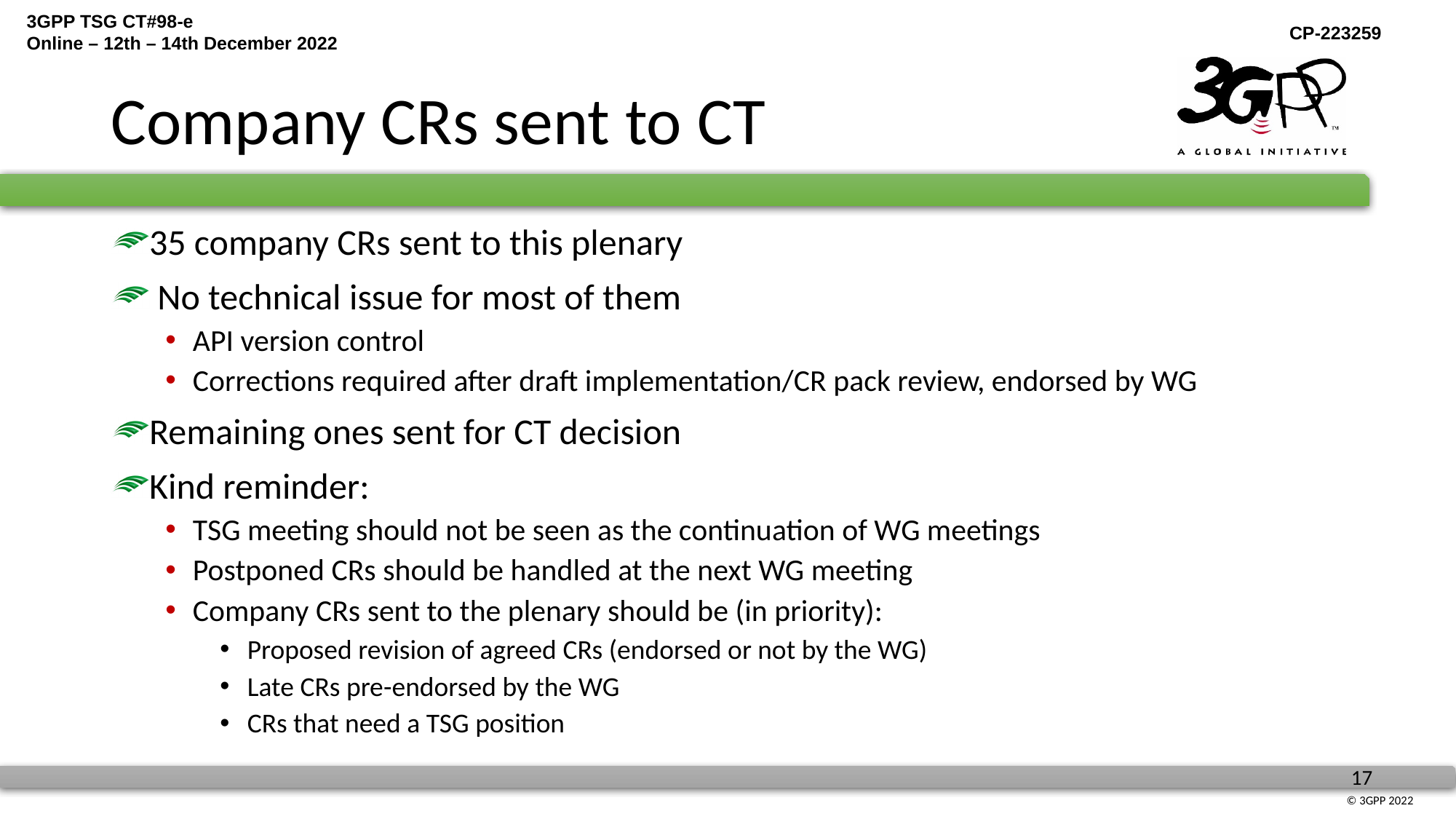

# Company CRs sent to CT
35 company CRs sent to this plenary
 No technical issue for most of them
API version control
Corrections required after draft implementation/CR pack review, endorsed by WG
Remaining ones sent for CT decision
Kind reminder:
TSG meeting should not be seen as the continuation of WG meetings
Postponed CRs should be handled at the next WG meeting
Company CRs sent to the plenary should be (in priority):
Proposed revision of agreed CRs (endorsed or not by the WG)
Late CRs pre-endorsed by the WG
CRs that need a TSG position